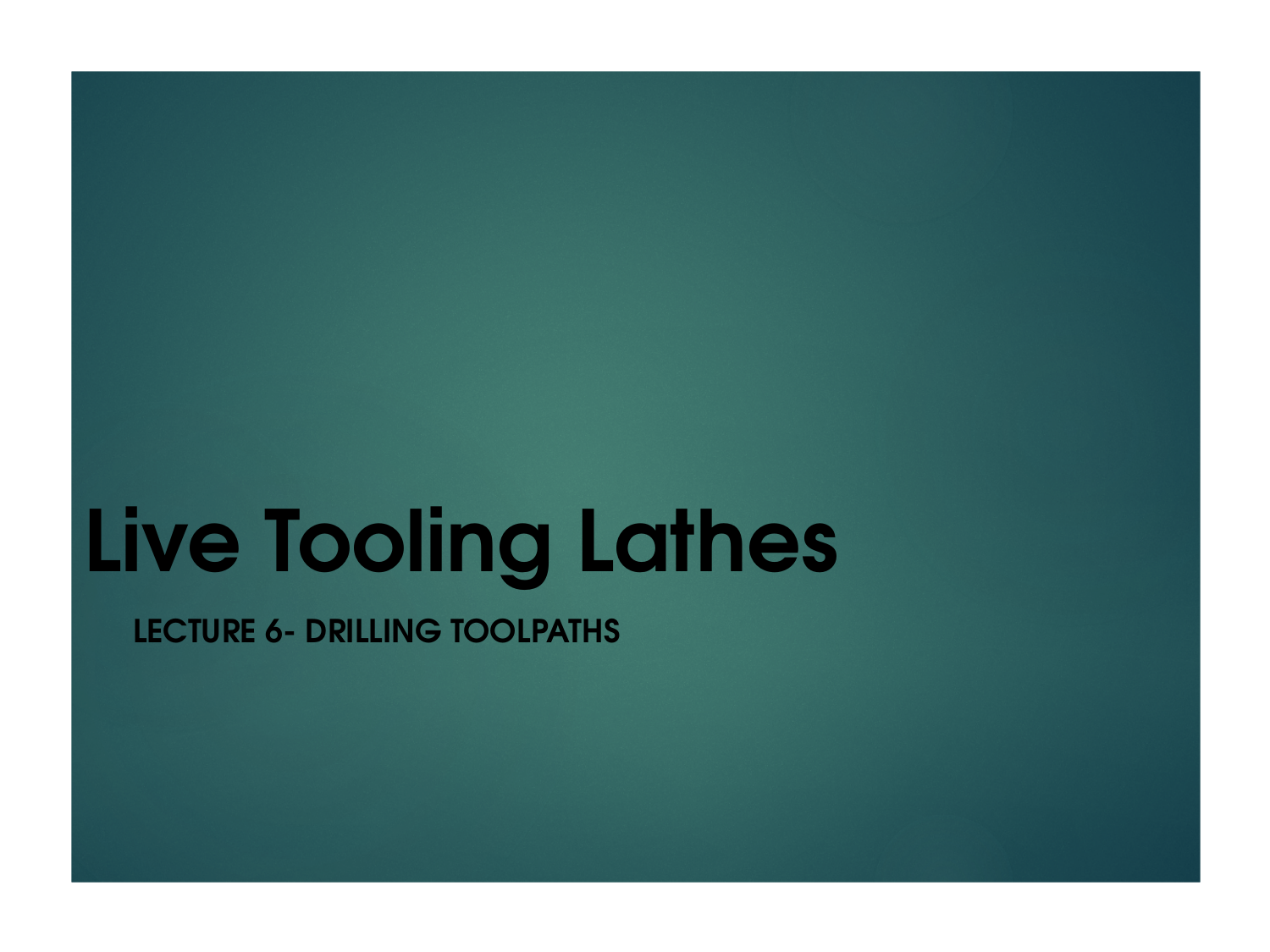

# Live Tooling Lathes
Lecture 6- Drilling Toolpaths